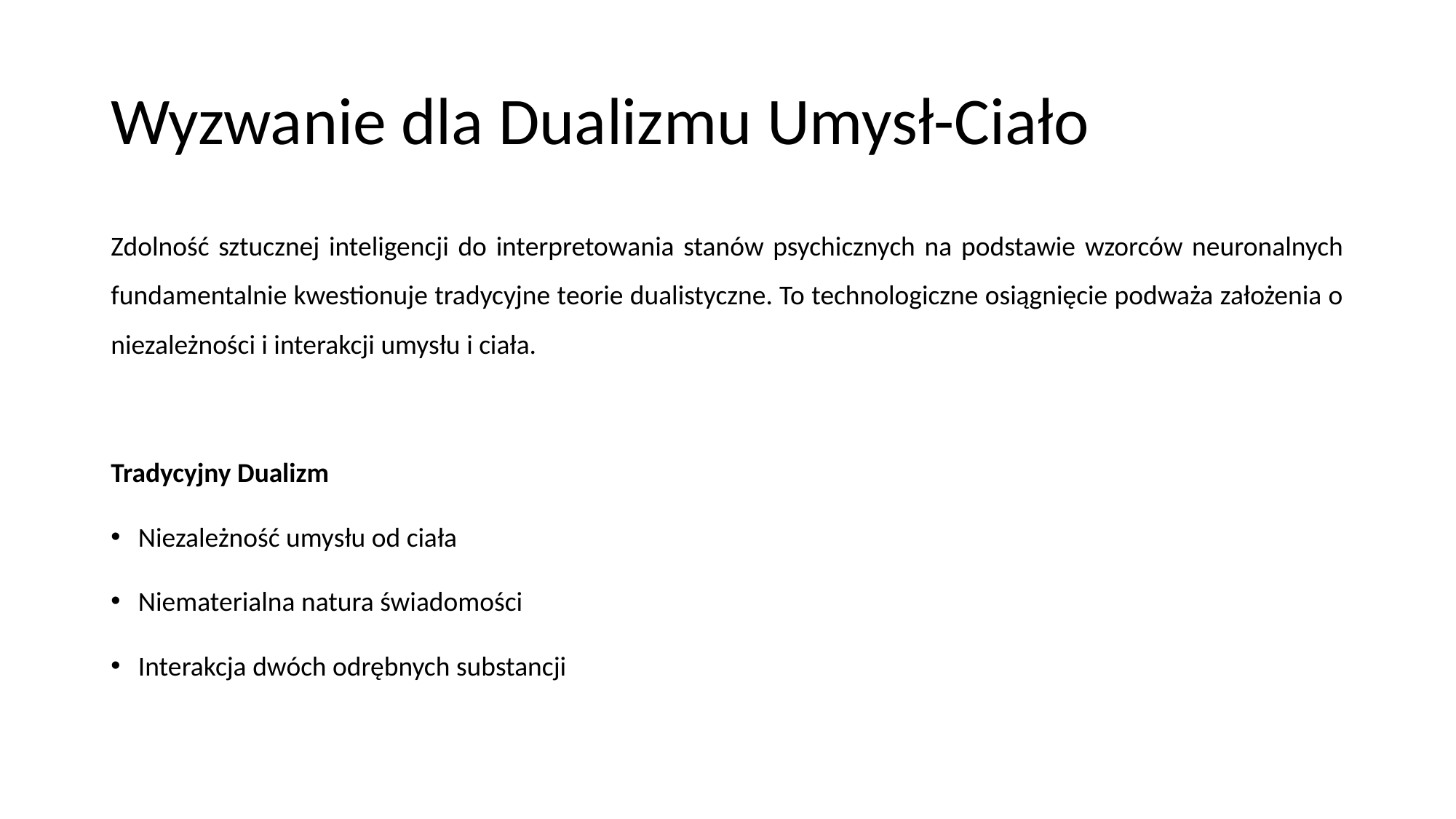

# Wyzwanie dla Dualizmu Umysł-Ciało

Zdolność sztucznej inteligencji do interpretowania stanów psychicznych na podstawie wzorców neuronalnych fundamentalnie kwestionuje tradycyjne teorie dualistyczne. To technologiczne osiągnięcie podważa założenia o niezależności i interakcji umysłu i ciała.

Tradycyjny Dualizm
Niezależność umysłu od ciała
Niematerialna natura świadomości
Interakcja dwóch odrębnych substancji